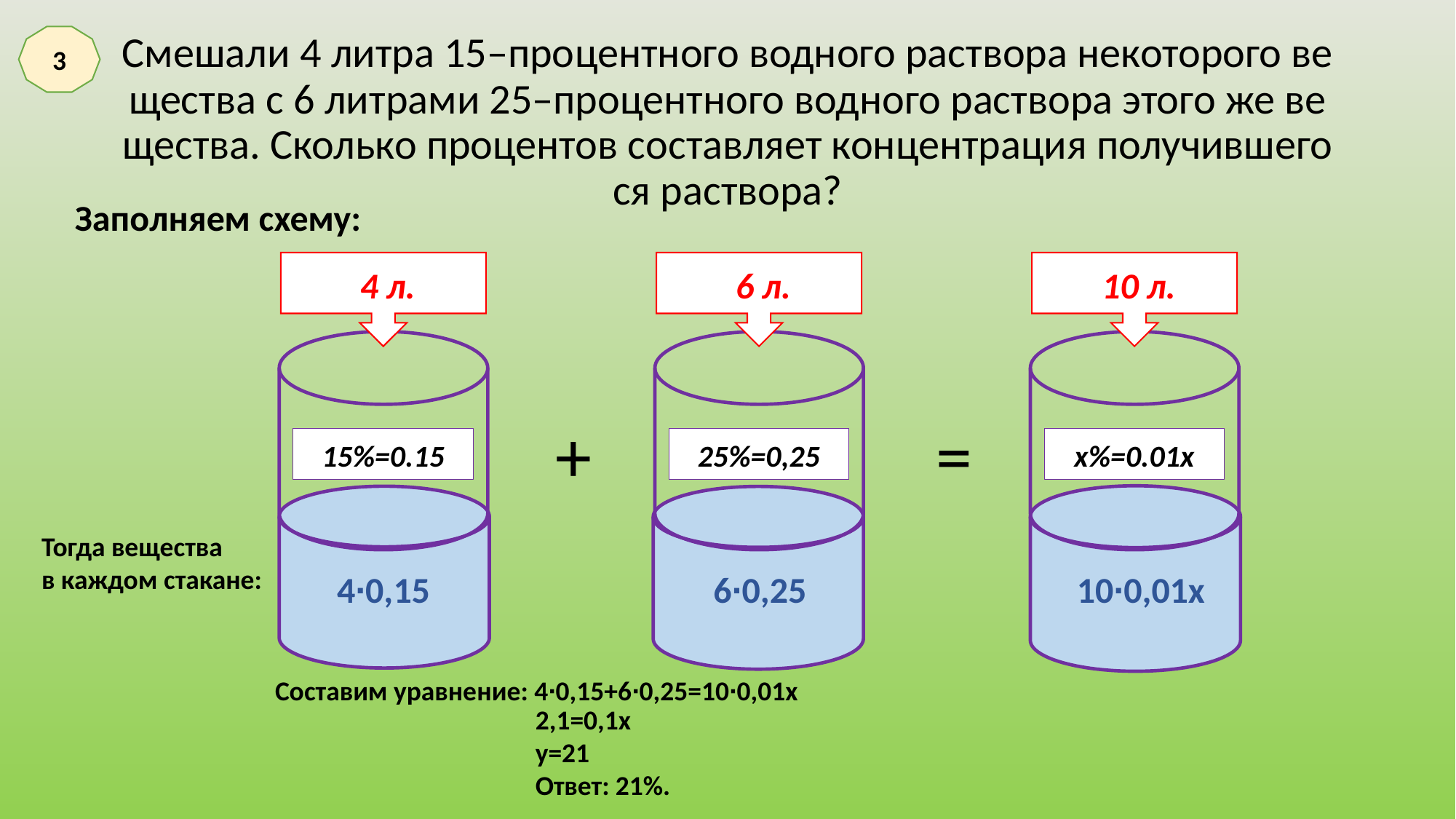

3
# Сме­ша­ли 4 литра 15–про­цент­но­го вод­но­го рас­тво­ра не­ко­то­ро­го ве­ще­ства с 6 лит­ра­ми 25–про­цент­но­го вод­но­го рас­тво­ра этого же ве­ще­ства. Сколь­ко про­цен­тов со­став­ля­ет кон­цен­тра­ция по­лу­чив­ше­го­ся рас­тво­ра?
Заполняем схему:
54 л.
56 л.
510 л.

=
+
15%=0.15
25%=0,25
х%=0.01х

Тогда вещества
в каждом стакане:
6∙0,25
10∙0,01х
4∙0,15
Составим уравнение: 4∙0,15+6∙0,25=10∙0,01х
2,1=0,1х
у=21
Ответ: 21%.